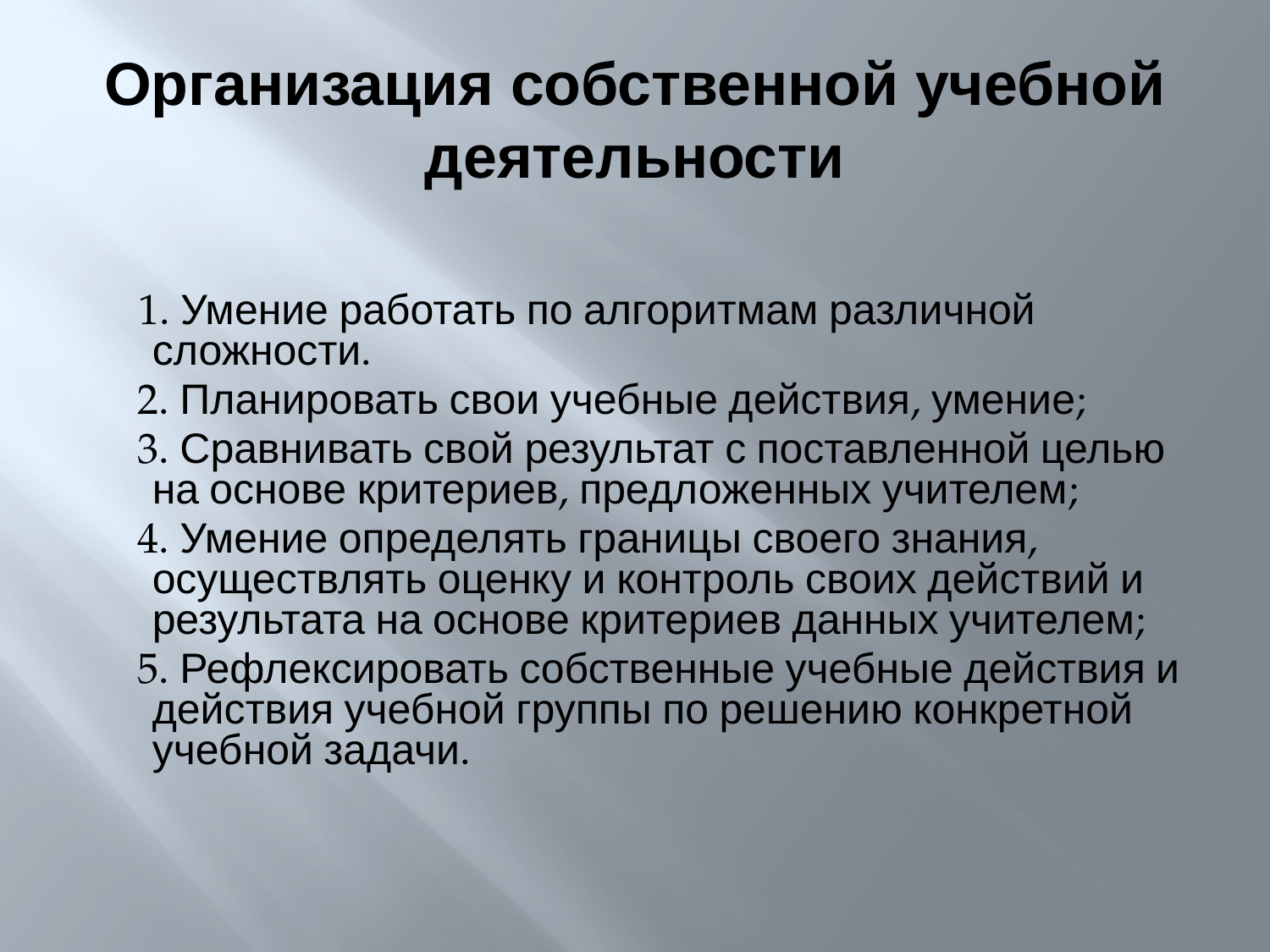

# Организация собственной учебной деятельности
       1. Умение работать по алгоритмам различной сложности.
    2. Планировать свои учебные действия, умение;
    3. Сравнивать свой результат с поставленной целью на основе критериев, предложенных учителем;
    4. Умение определять границы своего знания, осуществлять оценку и контроль своих действий и результата на основе критериев данных учителем;
    5. Рефлексировать собственные учебные действия и действия учебной группы по решению конкретной учебной задачи.